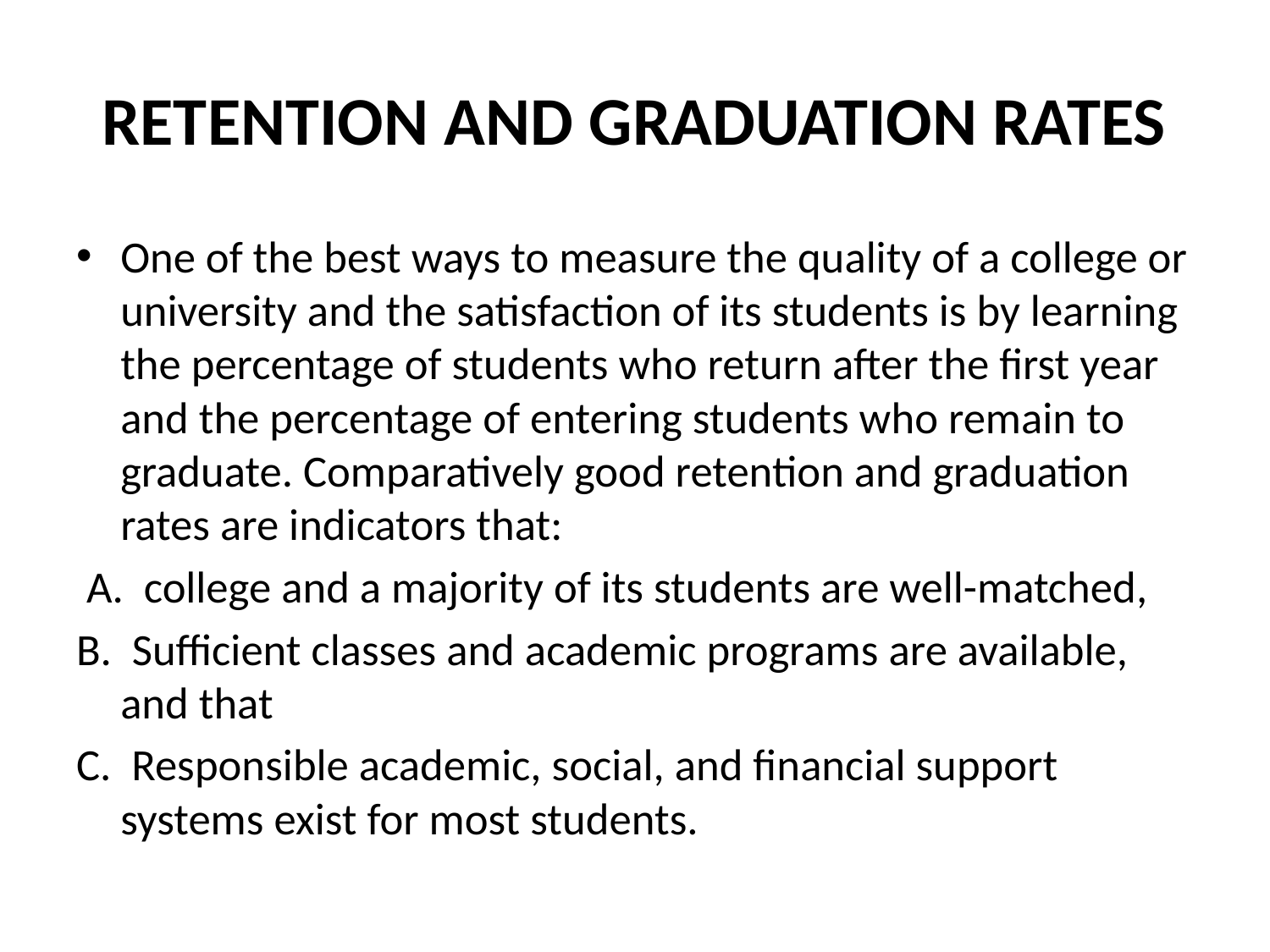

# RETENTION AND GRADUATION RATES
One of the best ways to measure the quality of a college or university and the satisfaction of its students is by learning the percentage of students who return after the first year and the percentage of entering students who remain to graduate. Comparatively good retention and graduation rates are indicators that:
 A.  college and a majority of its students are well-matched,
B.  Sufficient classes and academic programs are available, and that
C.  Responsible academic, social, and financial support systems exist for most students.